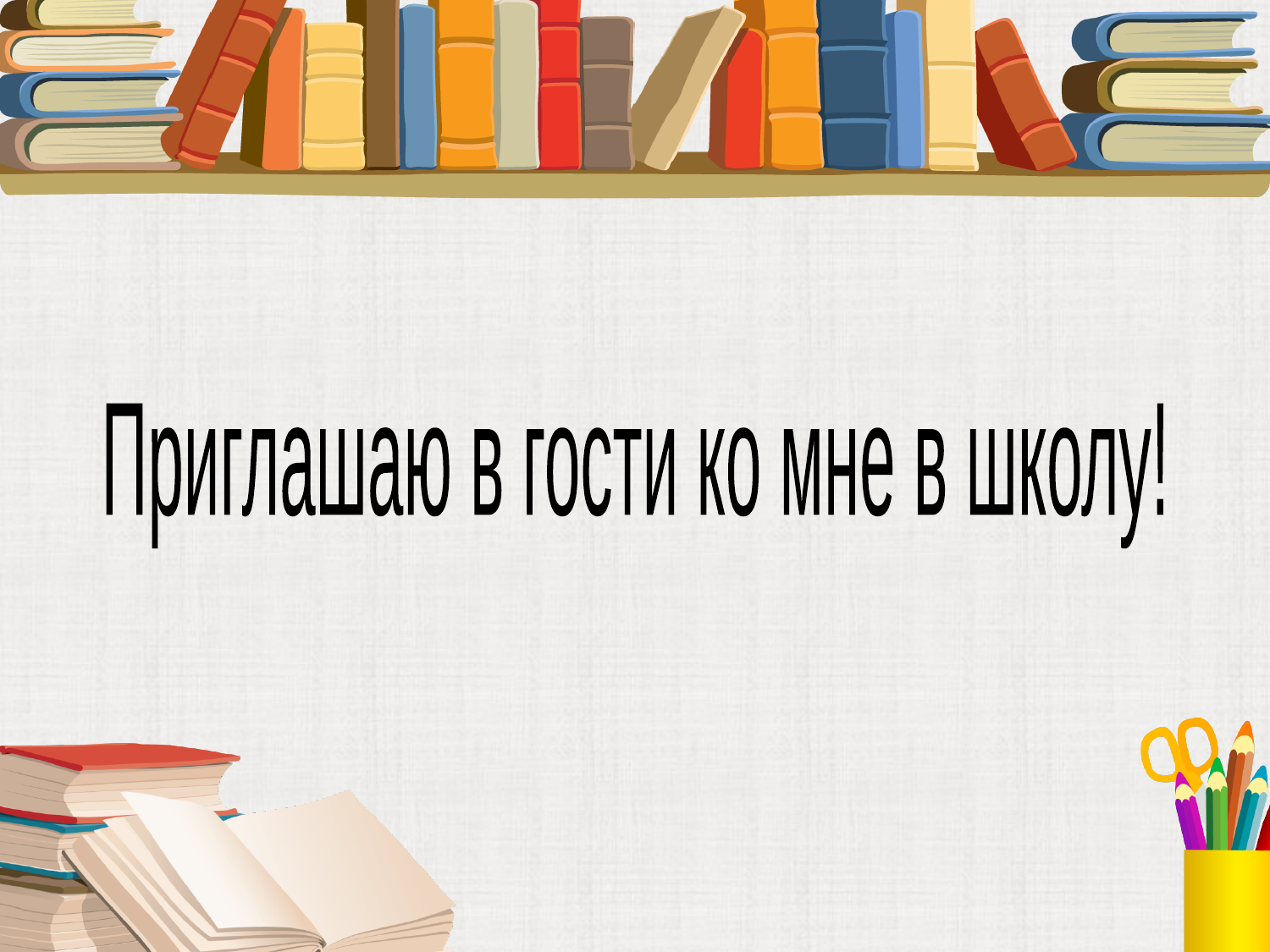

Приглашаю в гости ко мне в школу!